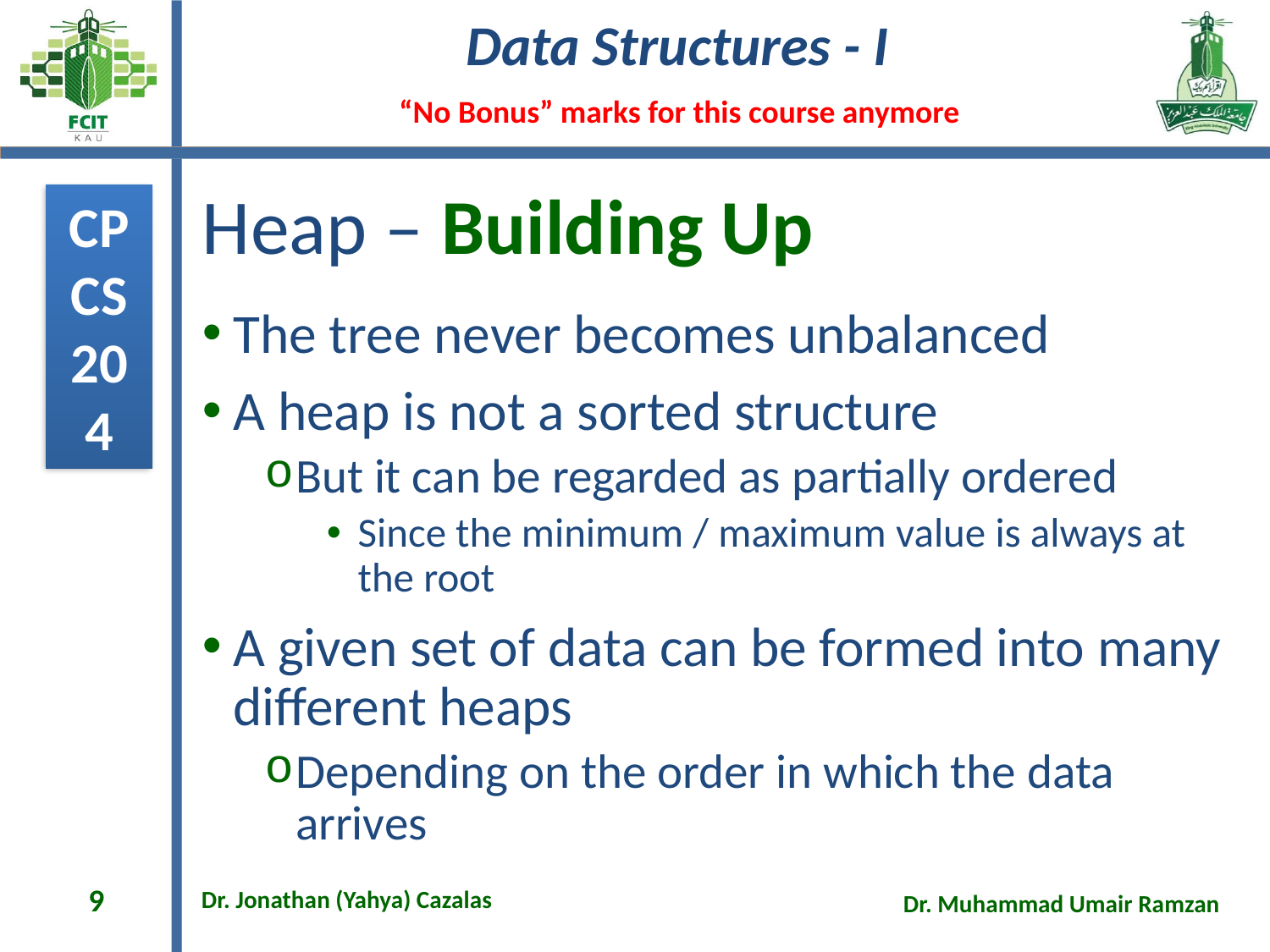

# Heap – Building Up
The tree never becomes unbalanced
A heap is not a sorted structure
But it can be regarded as partially ordered
Since the minimum / maximum value is always at the root
A given set of data can be formed into many different heaps
Depending on the order in which the data arrives
9